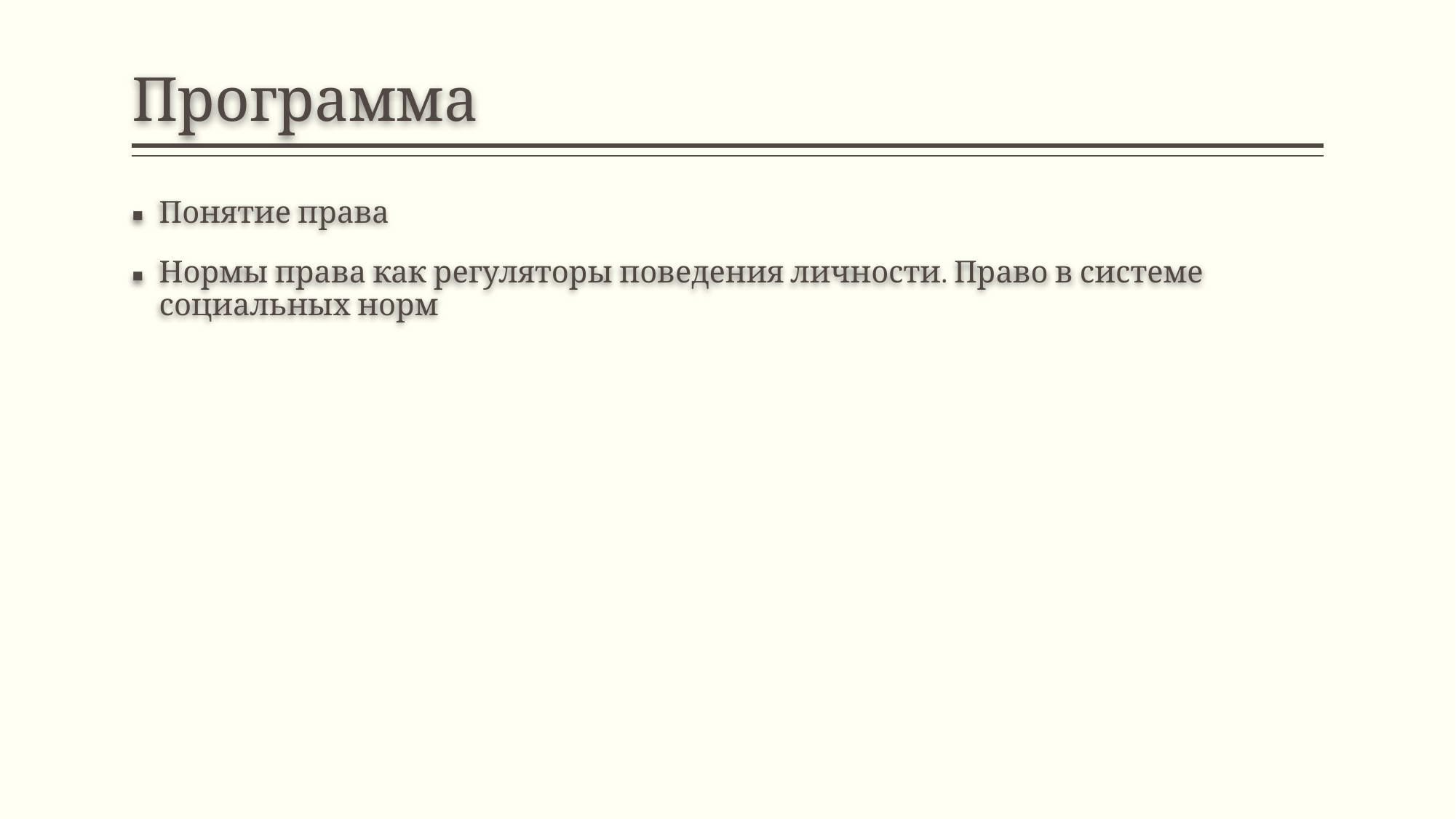

# Программа
Понятие права
Нормы права как регуляторы поведения личности. Право в системе социальных норм